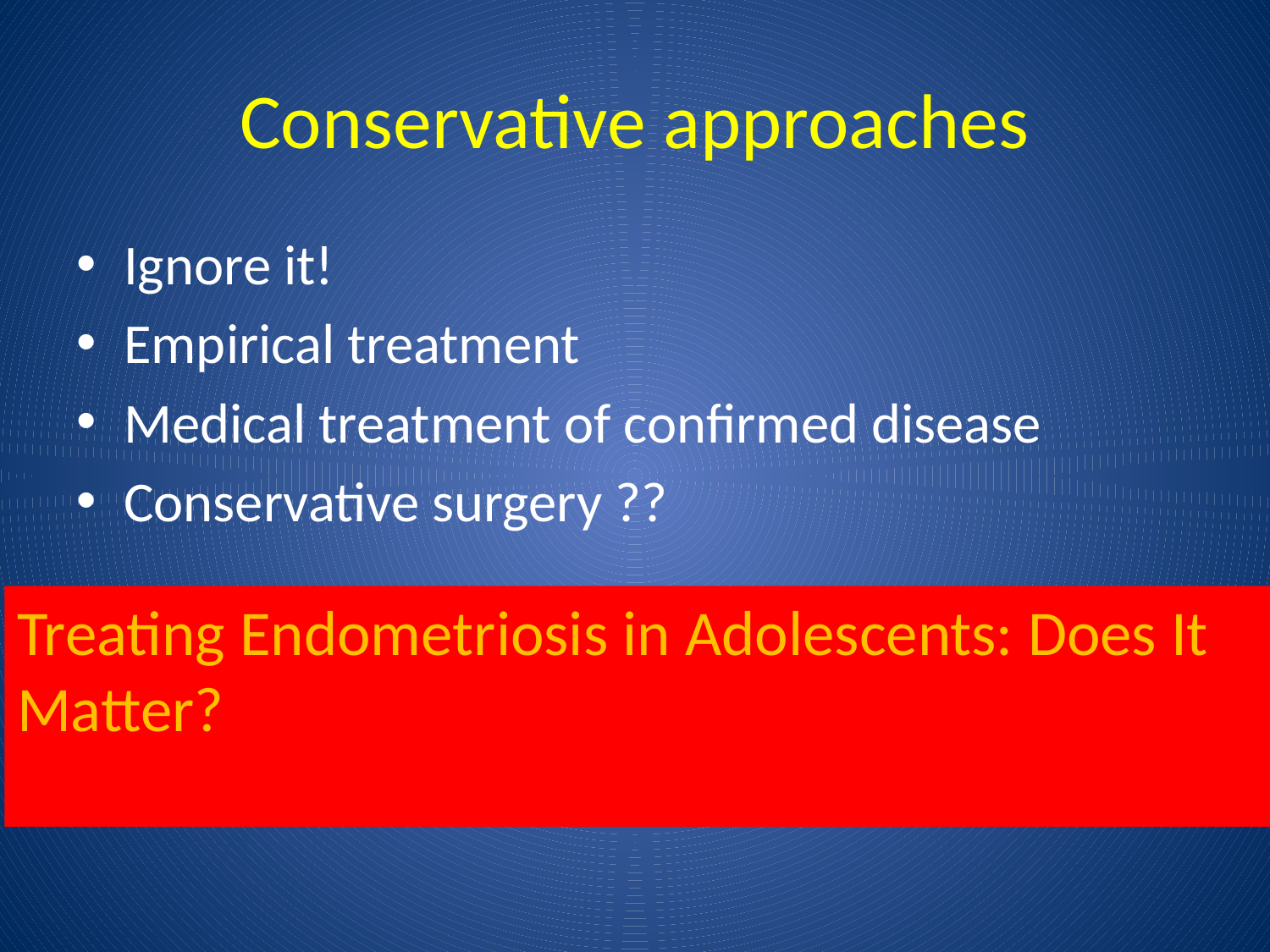

# Conservative approaches
Ignore it!
Empirical treatment
Medical treatment of confirmed disease
Conservative surgery ??
Treating Endometriosis in Adolescents: Does It Matter?